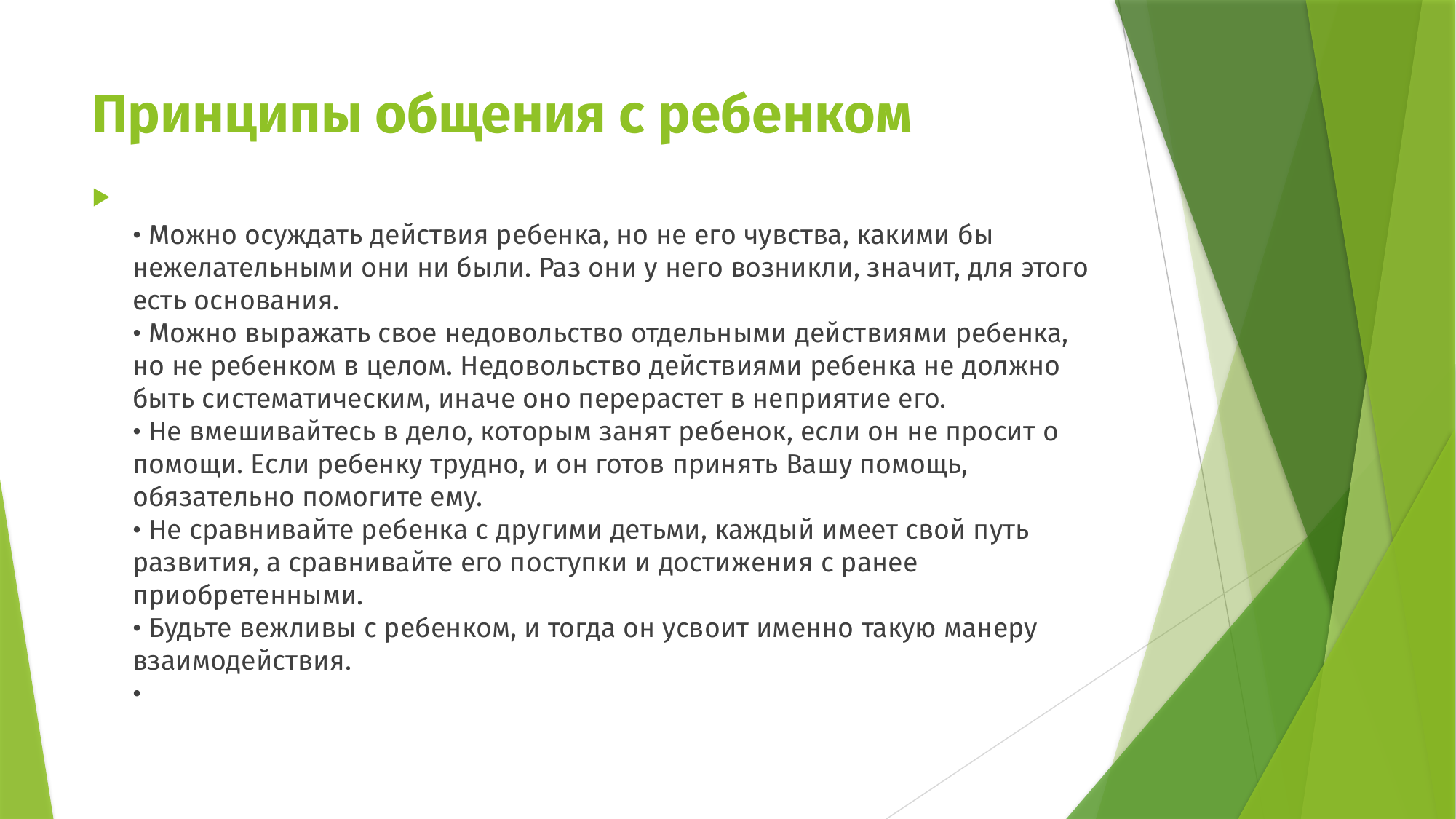

# Принципы общения с ребенком
• Можно осуждать действия ребенка, но не его чувства, какими бы нежелательными они ни были. Раз они у него возникли, значит, для этого есть основания.
• Можно выражать свое недовольство отдельными действиями ребенка, но не ребенком в целом. Недовольство действиями ребенка не должно быть систематическим, иначе оно перерастет в неприятие его.
• Не вмешивайтесь в дело, которым занят ребенок, если он не просит о помощи. Если ребенку трудно, и он готов принять Вашу помощь, обязательно помогите ему.
• Не сравнивайте ребенка с другими детьми, каждый имеет свой путь развития, а сравнивайте его поступки и достижения с ранее приобретенными.
• Будьте вежливы с ребенком, и тогда он усвоит именно такую манеру взаимодействия.
•